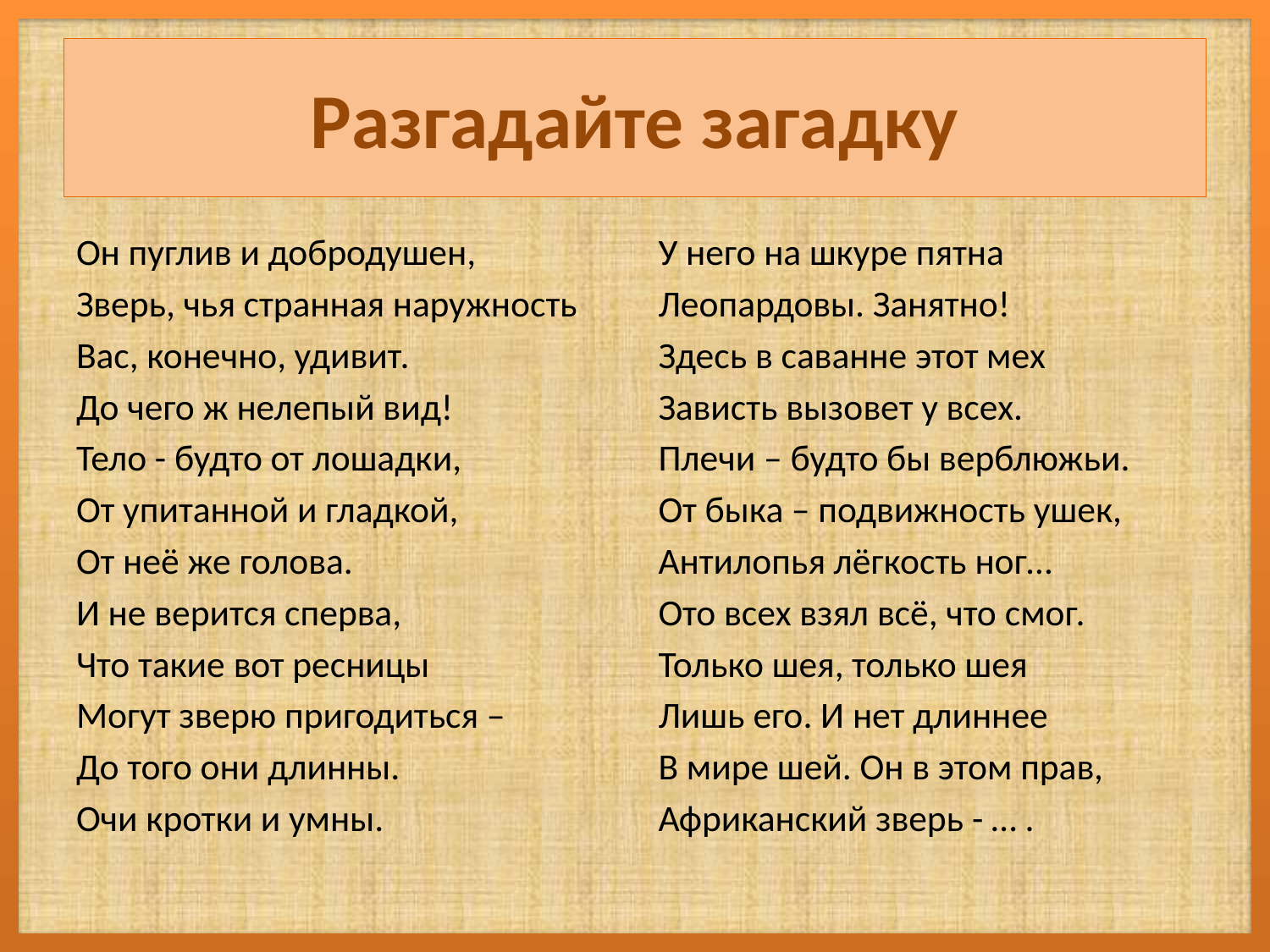

# Разгадайте загадку
Он пуглив и добродушен,
Зверь, чья странная наружность
Вас, конечно, удивит.
До чего ж нелепый вид!
Тело - будто от лошадки,
От упитанной и гладкой,
От неё же голова.
И не верится сперва,
Что такие вот ресницы
Могут зверю пригодиться –
До того они длинны.
Очи кротки и умны.
У него на шкуре пятна
Леопардовы. Занятно!
Здесь в саванне этот мех
Зависть вызовет у всех.
Плечи – будто бы верблюжьи.
От быка – подвижность ушек,
Антилопья лёгкость ног…
Ото всех взял всё, что смог.
Только шея, только шея
Лишь его. И нет длиннее
В мире шей. Он в этом прав,
Африканский зверь - … .